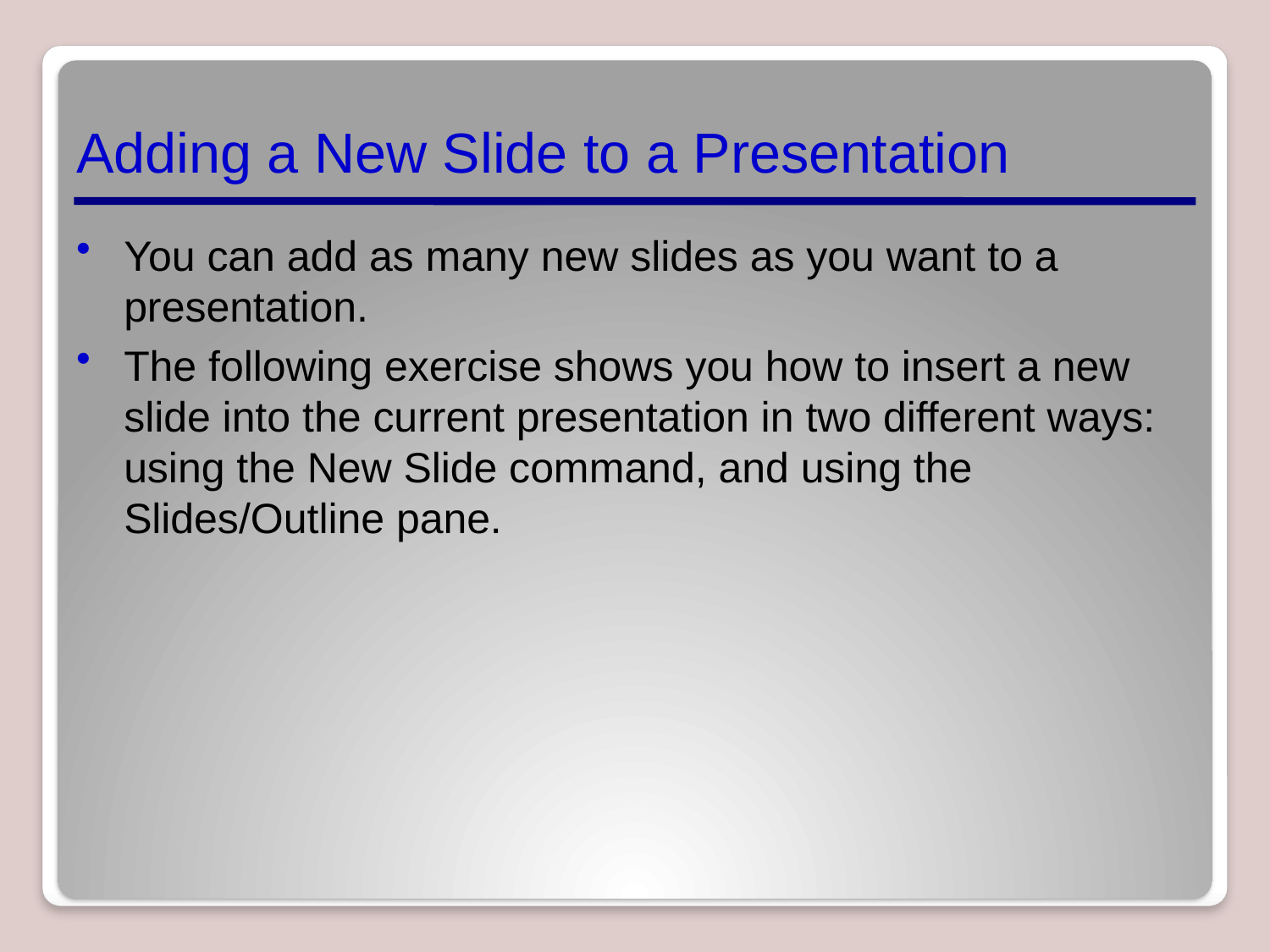

# Adding a New Slide to a Presentation
You can add as many new slides as you want to a presentation.
The following exercise shows you how to insert a new slide into the current presentation in two different ways: using the New Slide command, and using the Slides/Outline pane.